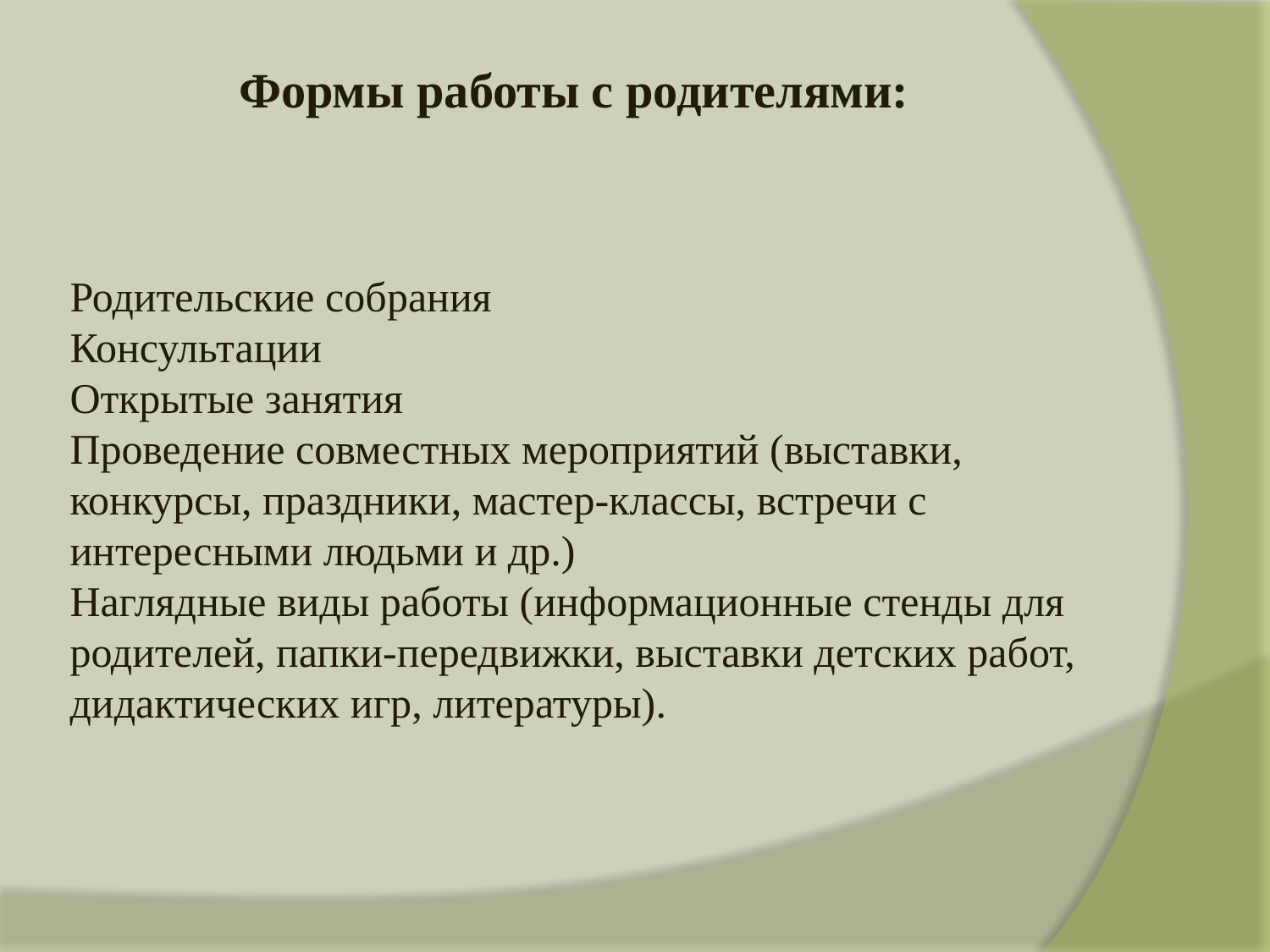

# Формы работы с родителями: Родительские собрания Консультации Открытые занятия Проведение совместных мероприятий (выставки, конкурсы, праздники, мастер-классы, встречи с интересными людьми и др.) Наглядные виды работы (информационные стенды для родителей, папки-передвижки, выставки детских работ, дидактических игр, литературы).